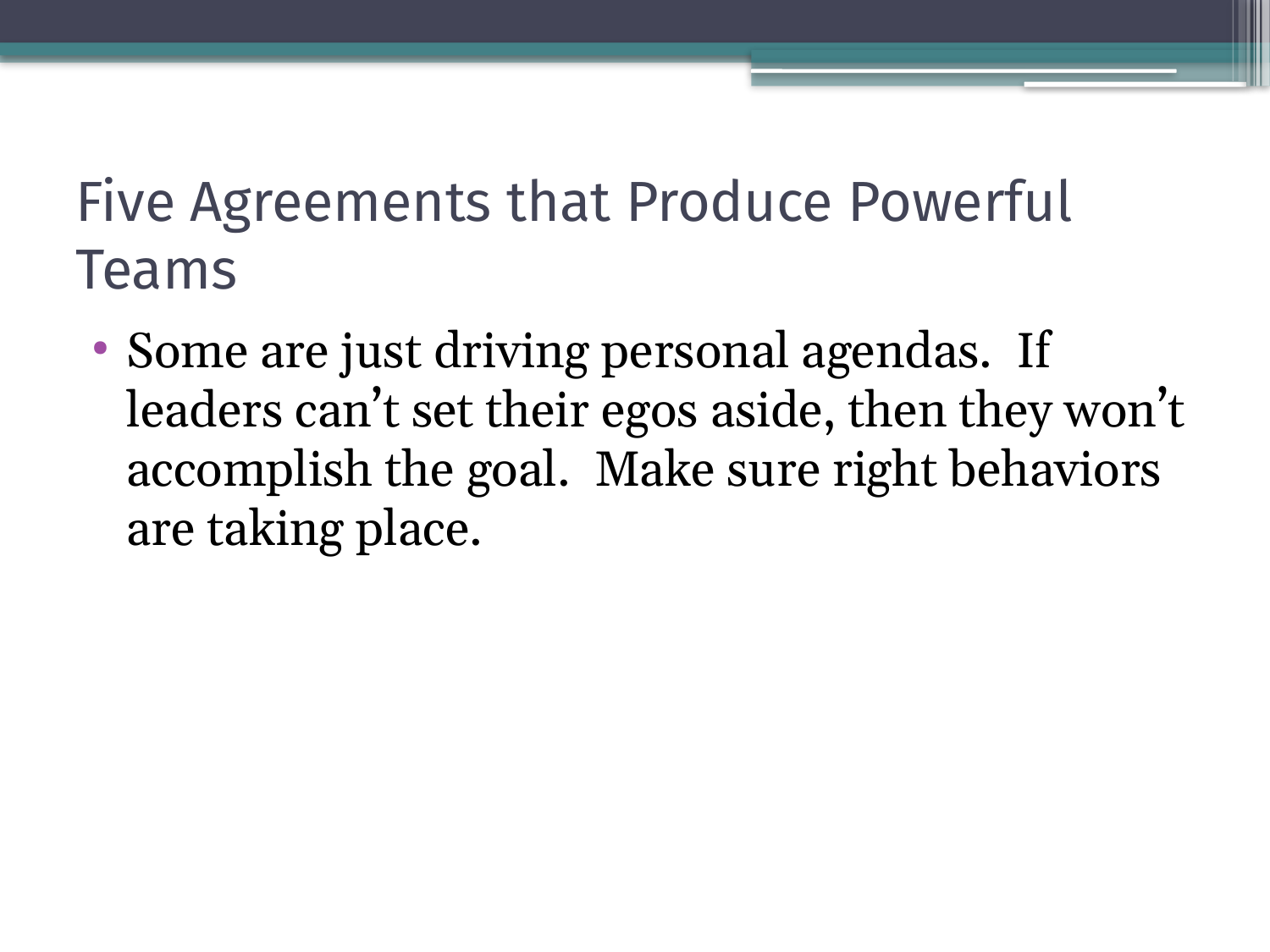

# Five Agreements that Produce Powerful Teams
Some are just driving personal agendas.  If leaders can’t set their egos aside, then they won’t accomplish the goal.  Make sure right behaviors are taking place.